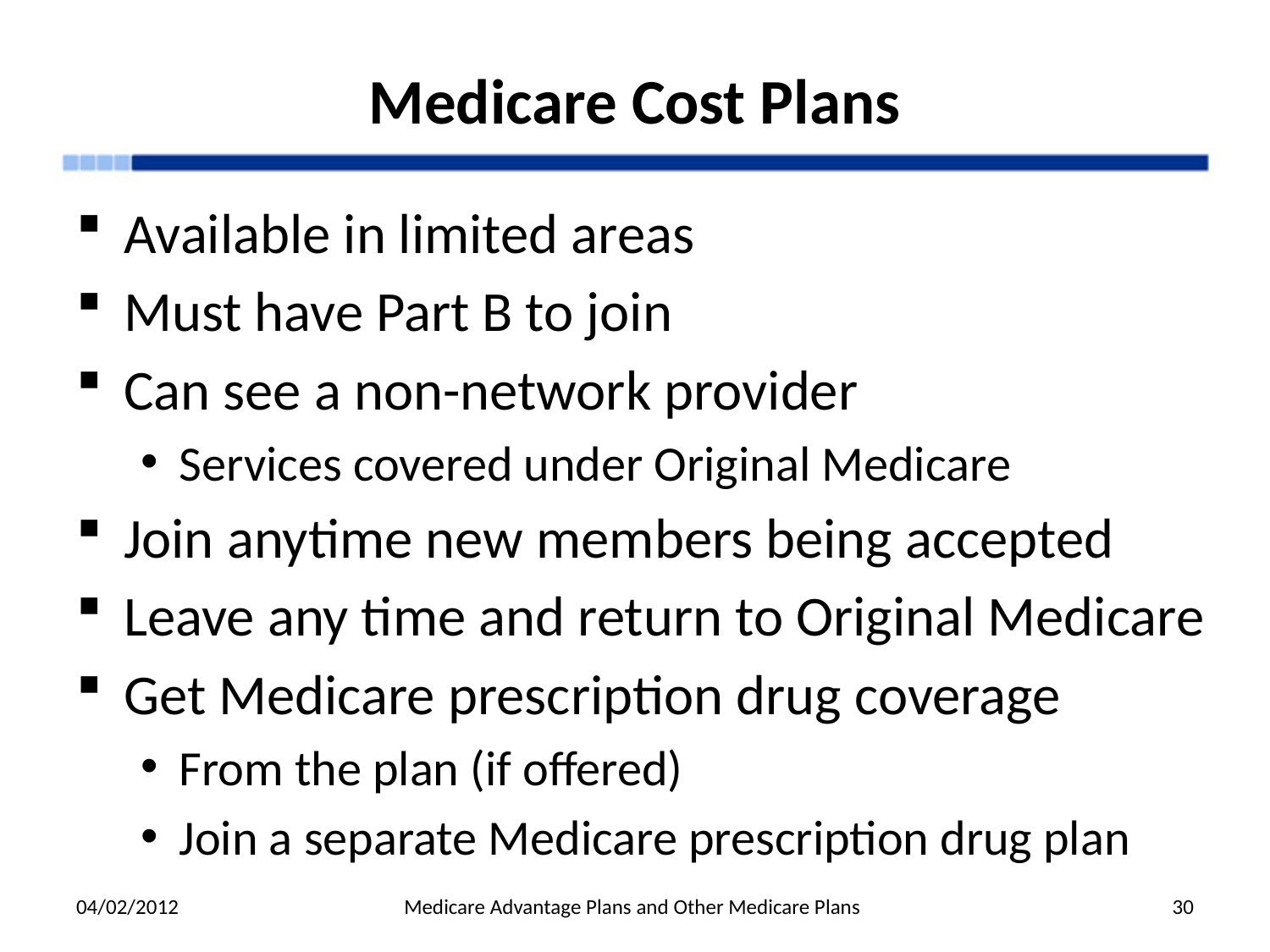

# Medicare Cost Plans
Available in limited areas
Must have Part B to join
Can see a non-network provider
Services covered under Original Medicare
Join anytime new members being accepted
Leave any time and return to Original Medicare
Get Medicare prescription drug coverage
From the plan (if offered)
Join a separate Medicare prescription drug plan
04/02/2012
Medicare Advantage Plans and Other Medicare Plans
30